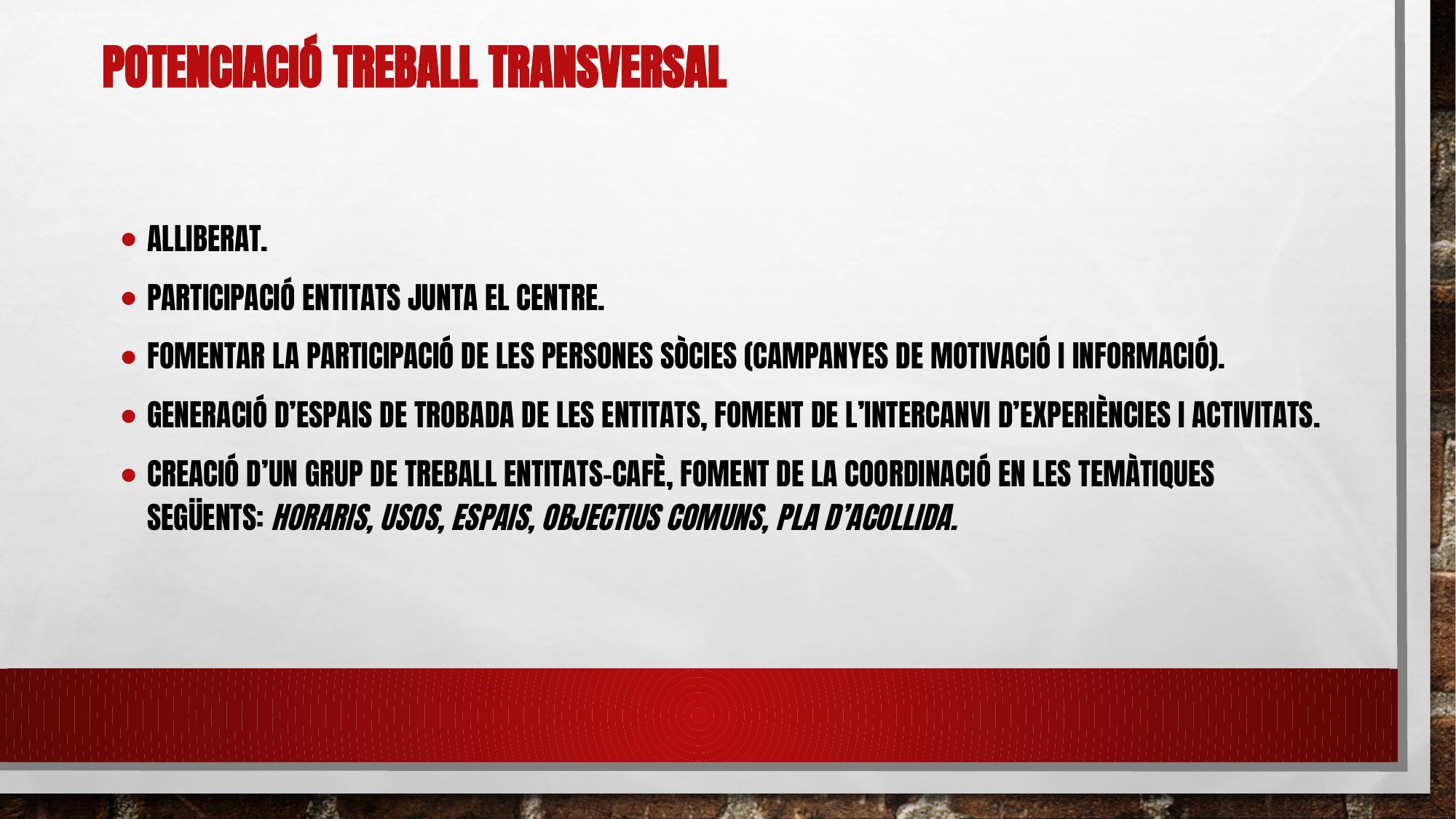

# Potenciació treball transversal
Alliberat.
Participació entitats Junta El Centre.
Fomentar la participació de les persones sòcies (campanyes de motivació i informació).
Generació d’espais de trobada de les entitats, foment de l’intercanvi d’experiències i activitats.
Creació d’un grup de treball Entitats-Cafè, foment de la coordinació en les temàtiques següents: Horaris, Usos, Espais, Objectius comuns, Pla d’acollida.